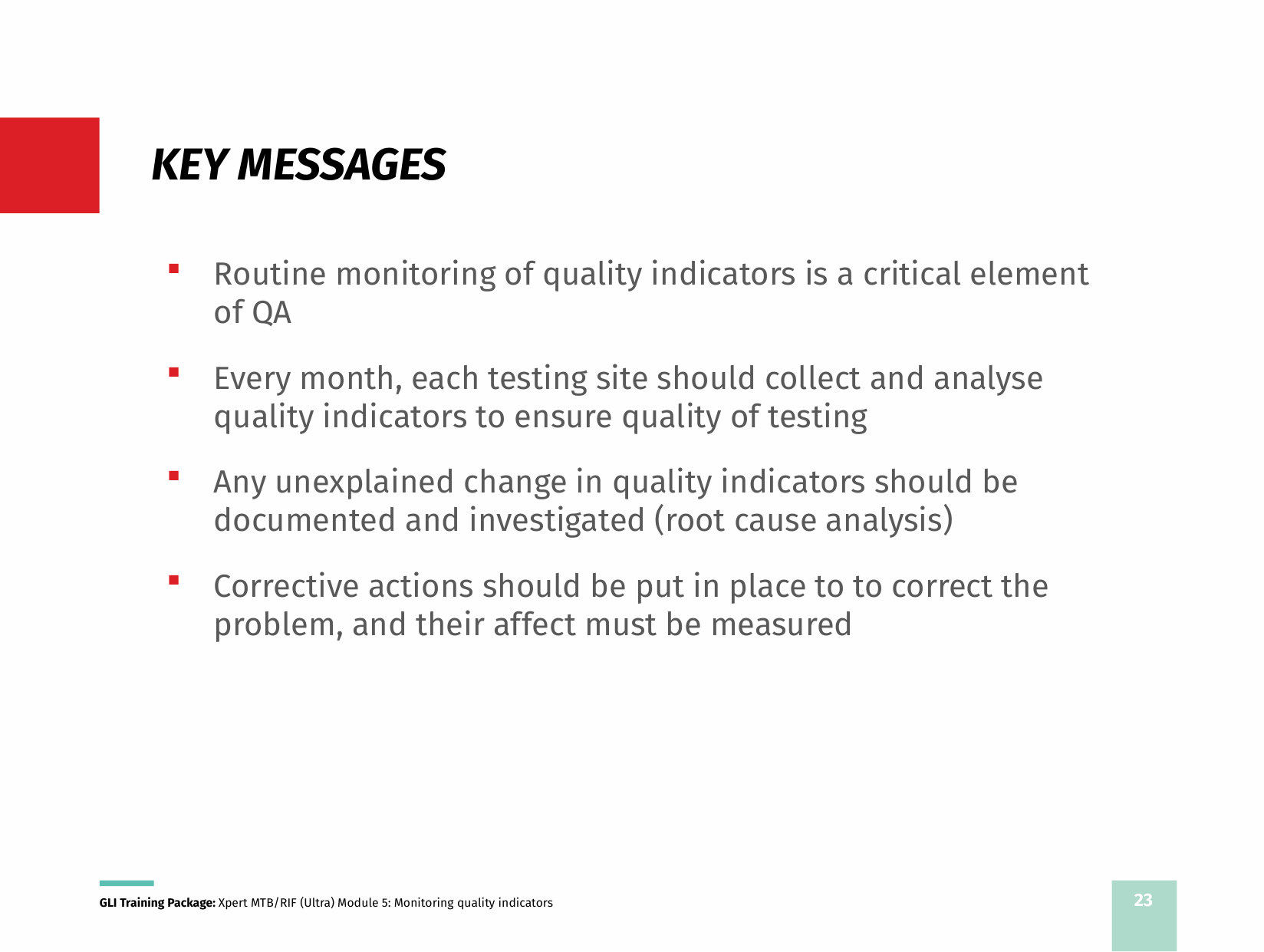

# KEY MESSAGES
Routine monitoring of quality indicators is a critical element of QA
Every month, each testing site should collect and analyse quality indicators to ensure quality of testing
Any unexplained change in quality indicators should be documented and investigated (root cause analysis)
Corrective actions should be put in place to to correct the problem, and their affect must be measured